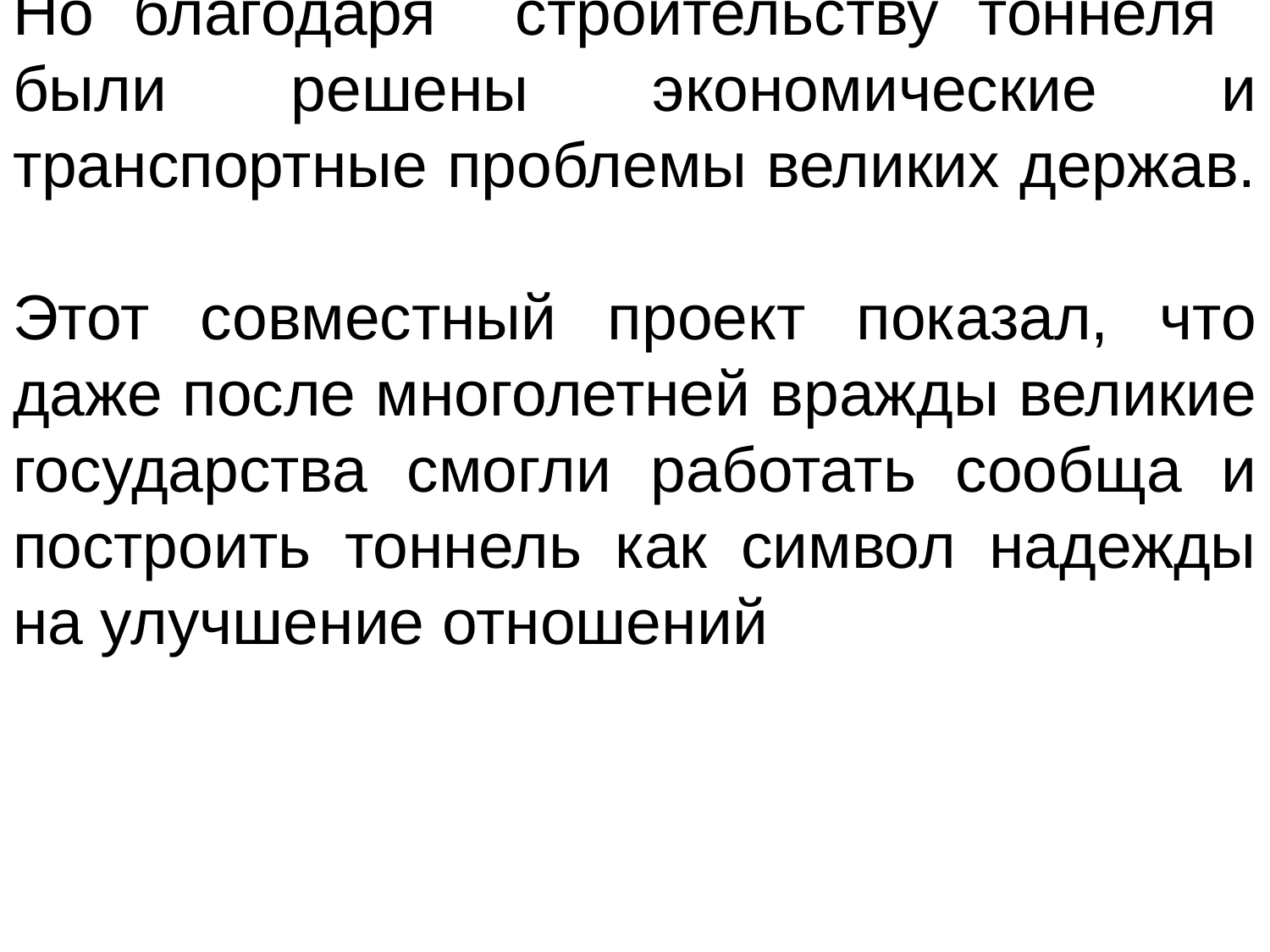

Но благодаря  строительству тоннеля  были решены экономические и транспортные проблемы великих держав.
Этот совместный проект показал, что даже после многолетней вражды великие государства смогли работать сообща и построить тоннель как символ надежды на улучшение отношений